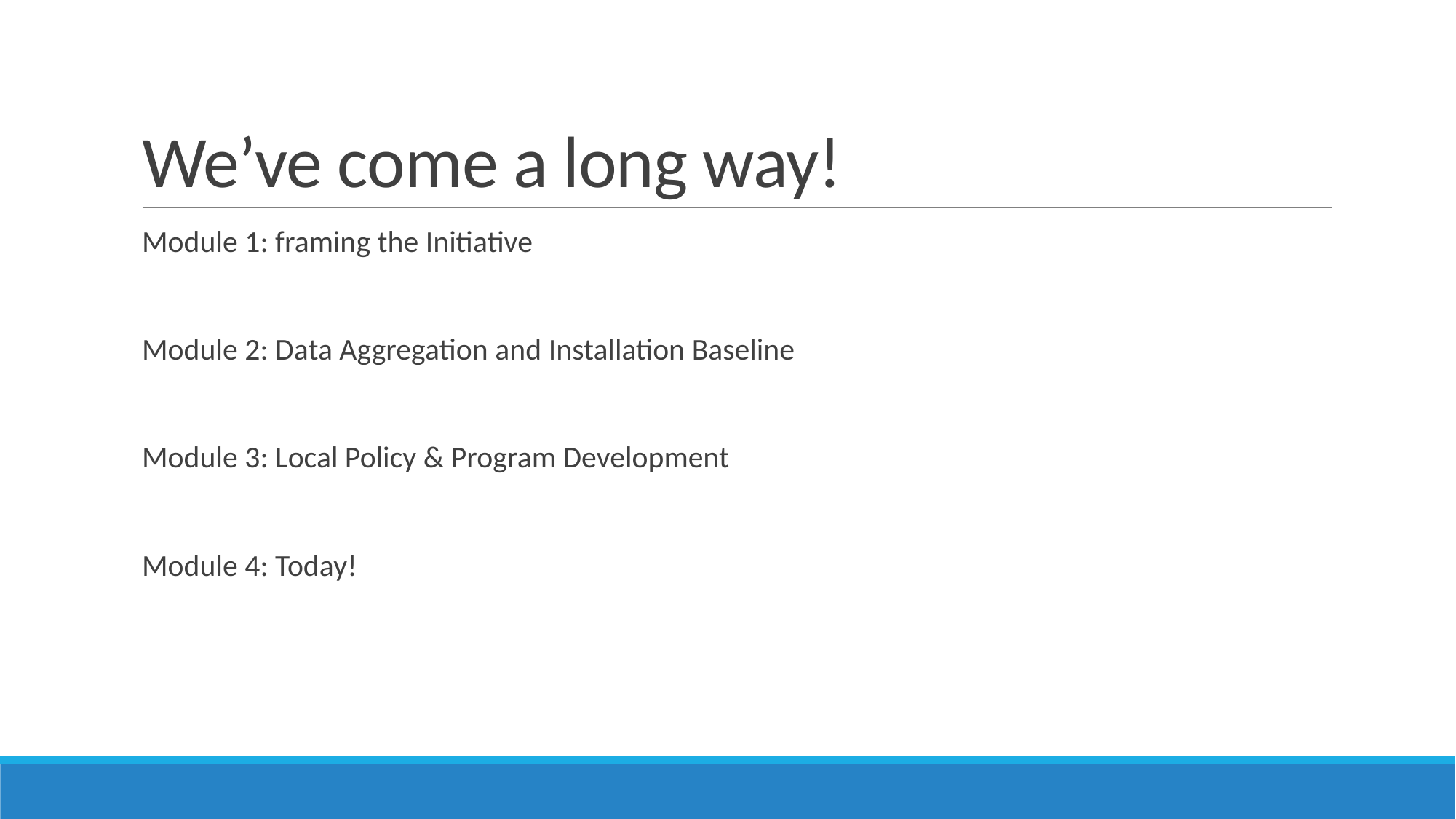

# We’ve come a long way!
Module 1: framing the Initiative

Module 2: Data Aggregation and Installation Baseline

Module 3: Local Policy & Program Development

Module 4: Today!